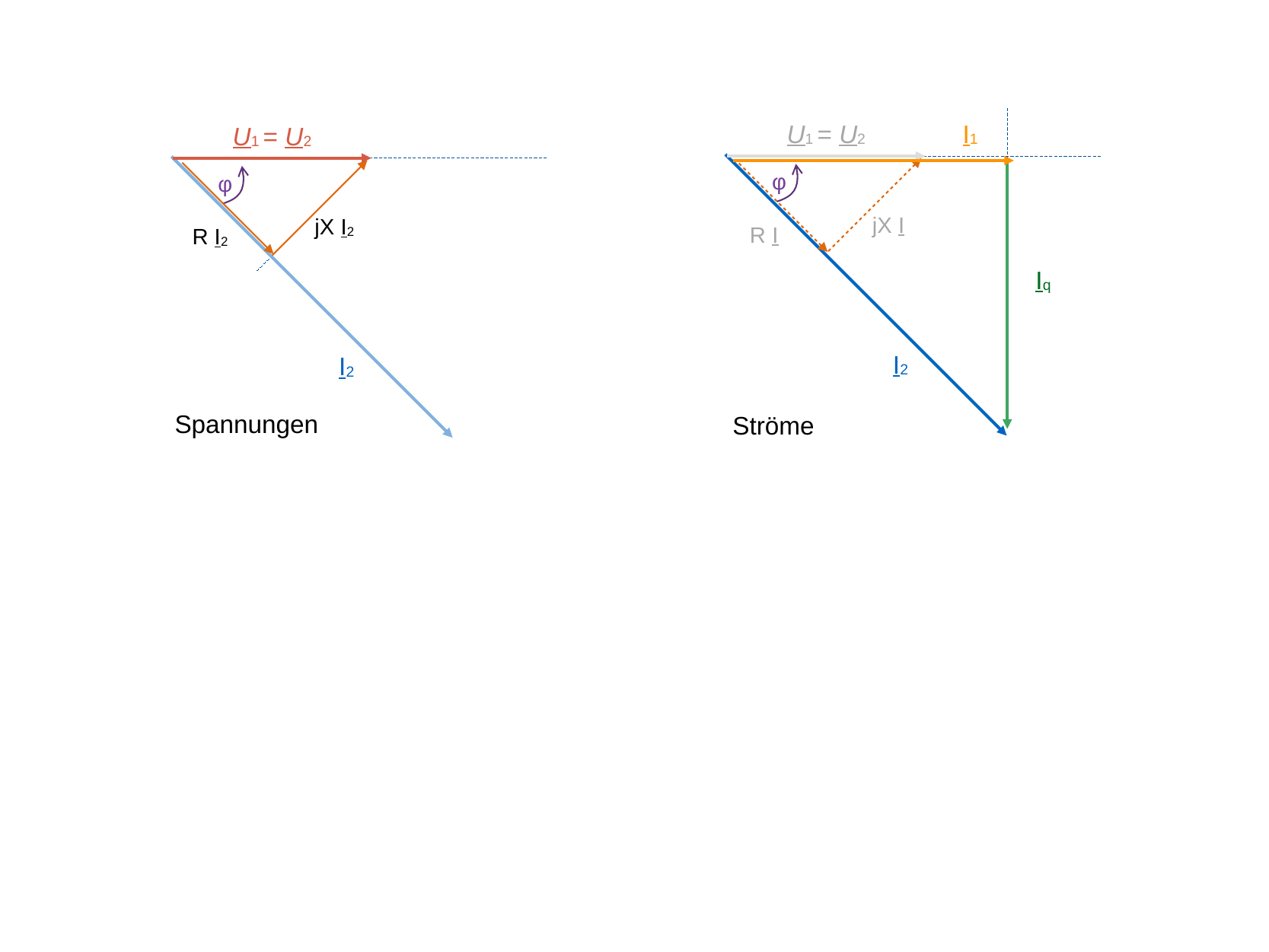

U1 = U2
I1
U1 = U2

φ

φ

jX I
jX I2
R I
R I2
Iq
I2
I2
Spannungen
Ströme